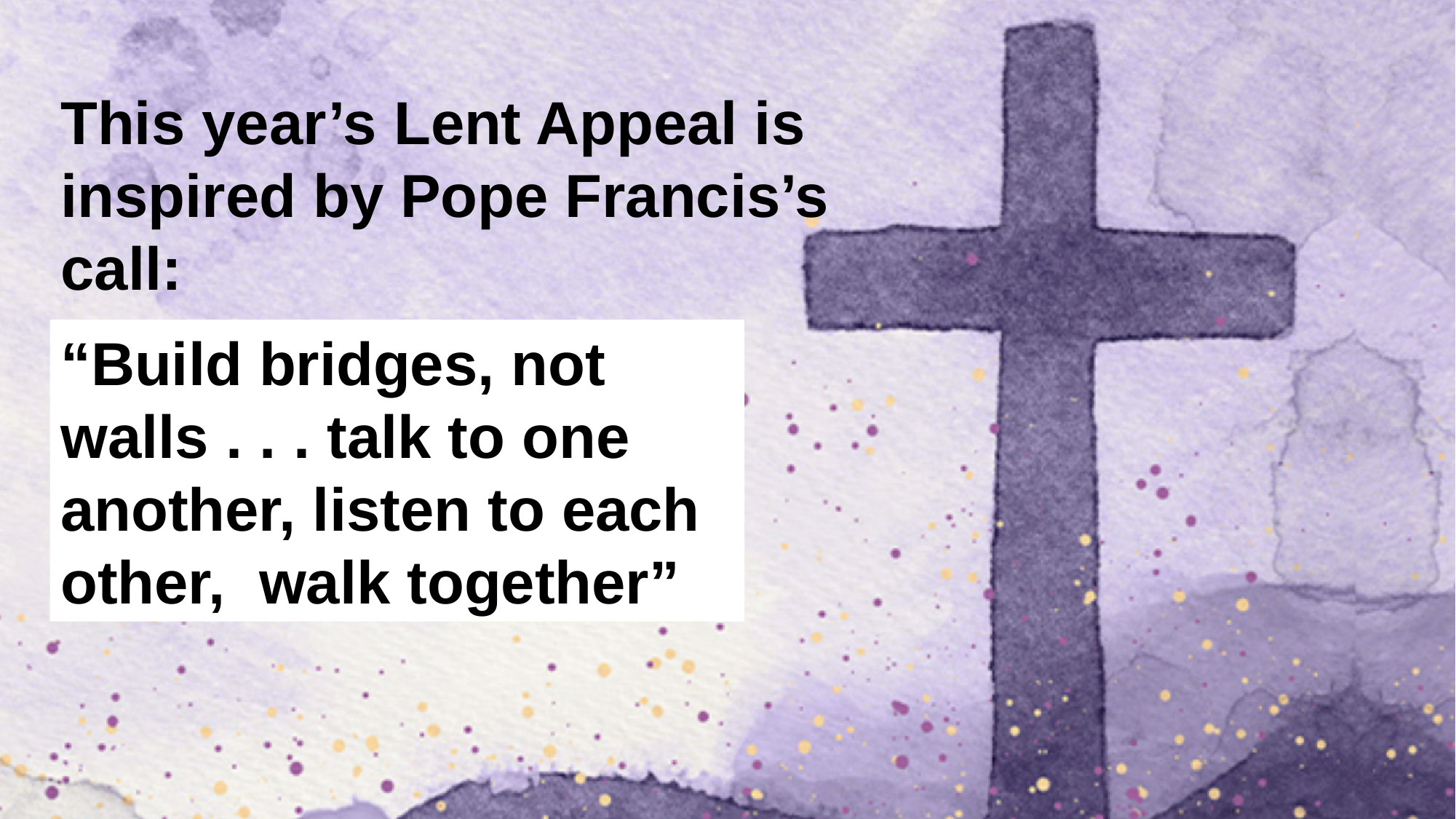

This year’s Lent Appeal is inspired by Pope Francis’s call:
“Build bridges, not walls . . . talk to one another, listen to each other,  walk together”